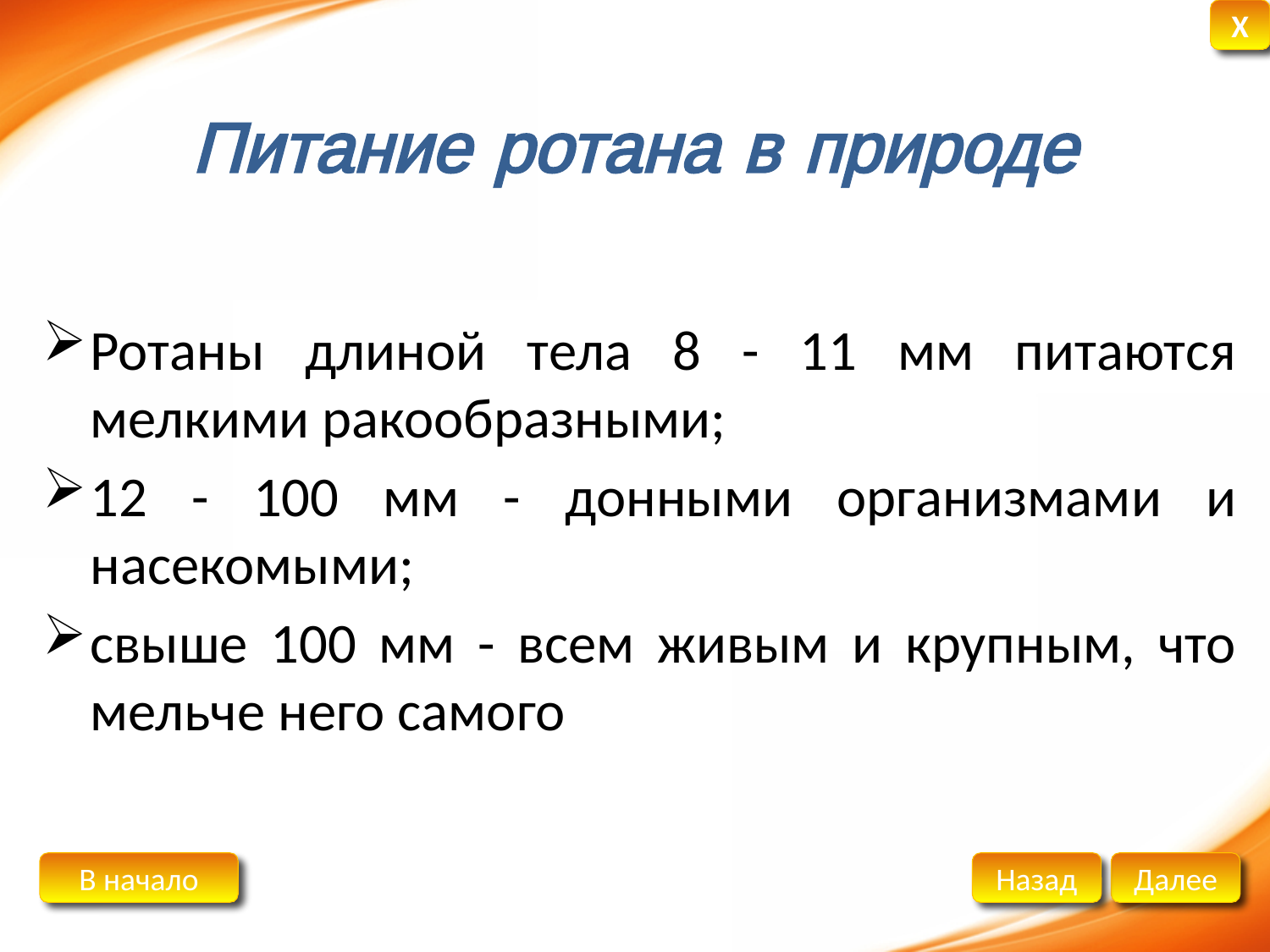

# Питание ротана в природе
Ротаны длиной тела 8 - 11 мм питаются мелкими ракообразными;
12 - 100 мм - донными организмами и насекомыми;
свыше 100 мм - всем живым и крупным, что мельче него самого